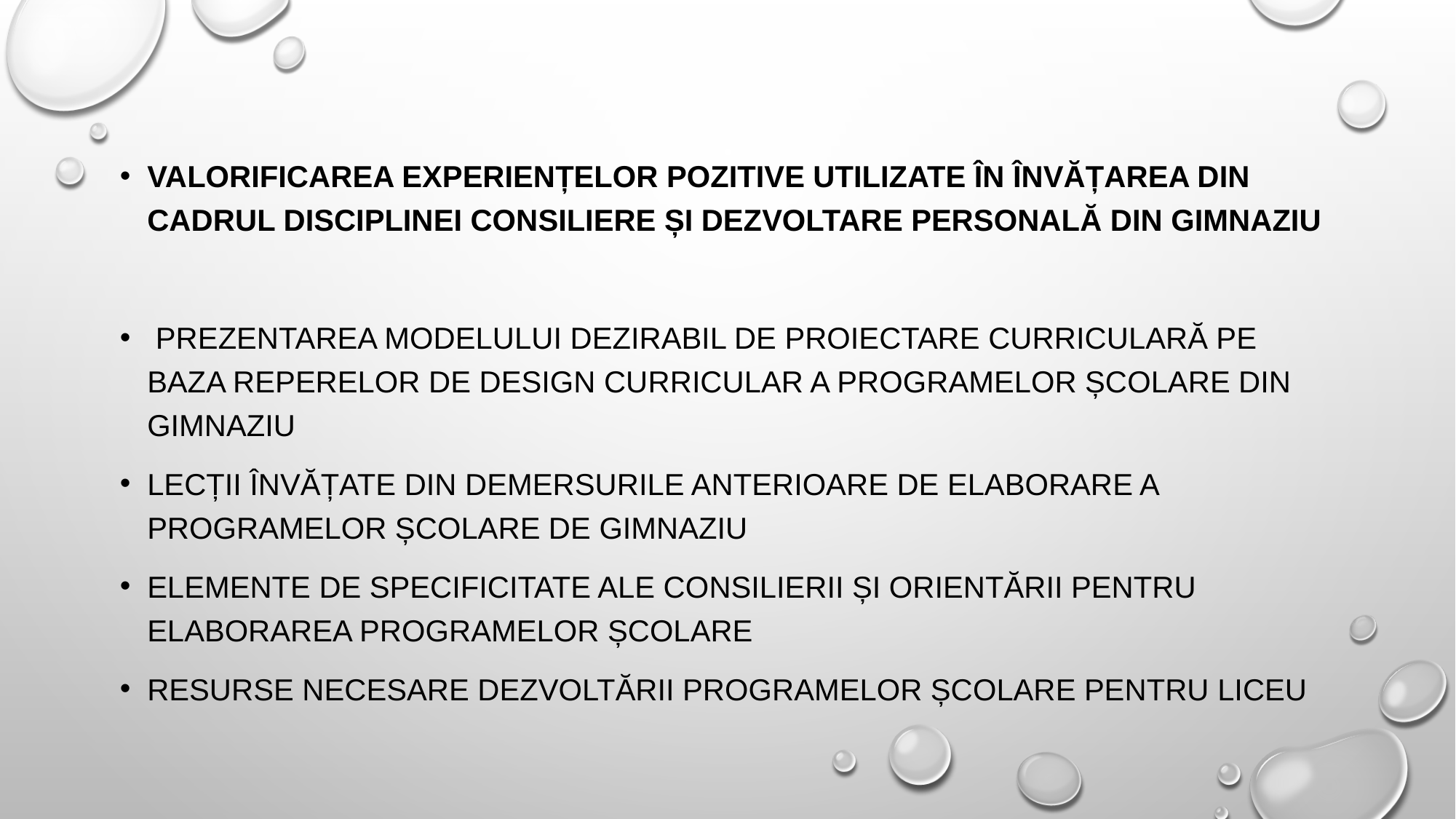

Valorificarea experiențelor pozitive utilizate în învățarea din cadrul disciplinei Consiliere și dezvoltare personală din gimnaziu

 Prezentarea modelului dezirabil de proiectare curriculară pe baza reperelor de design curricular a programelor școlare din gimnaziu
Lecții învățate din demersurile anterioare de elaborare a programelor școlare de gimnaziu
Elemente de specificitate ale Consilierii și orientării pentru elaborarea programelor școlare
Resurse necesare dezvoltării programelor școlare pentru liceu